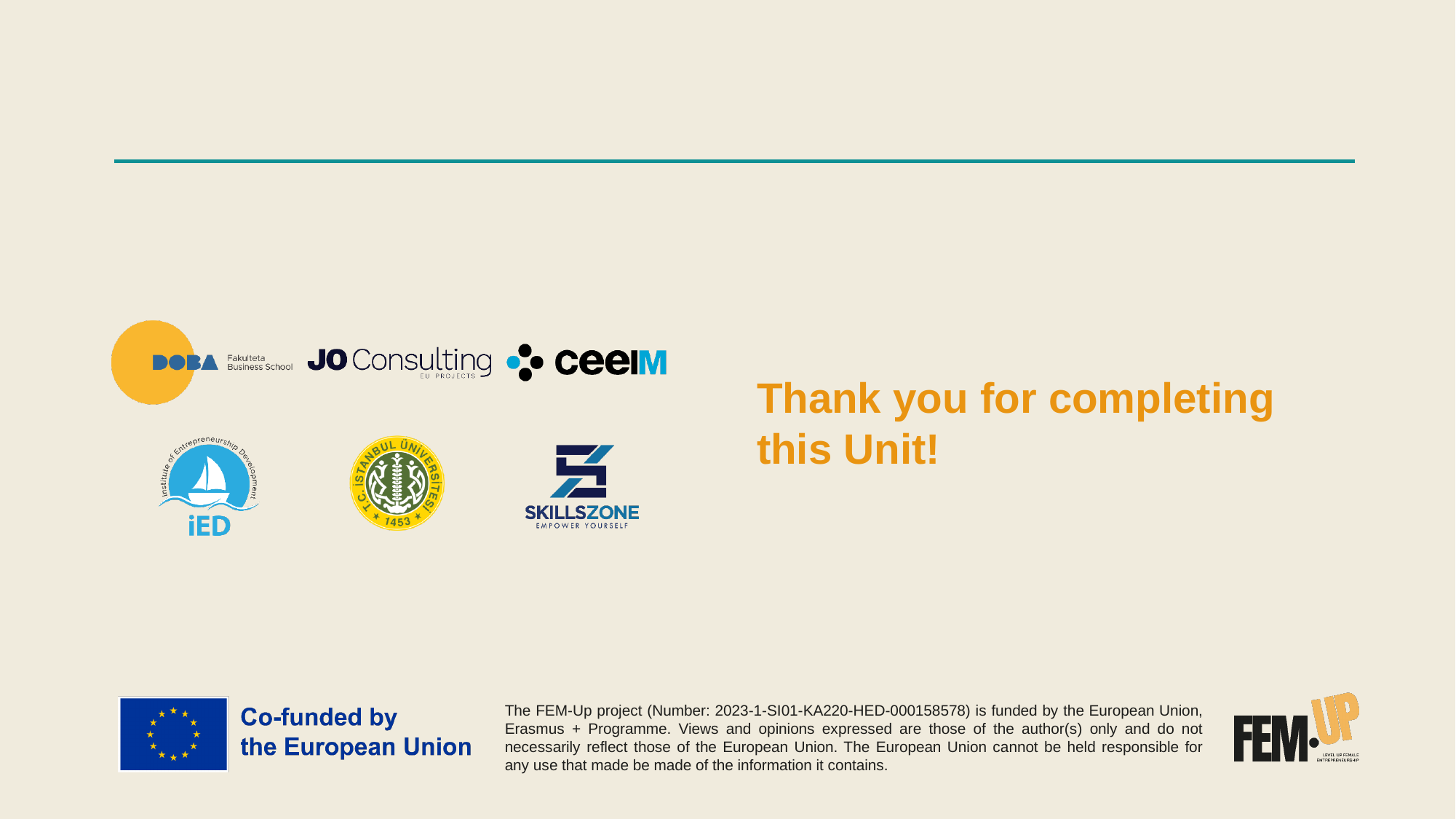

#
Thank you for completing this Unit!